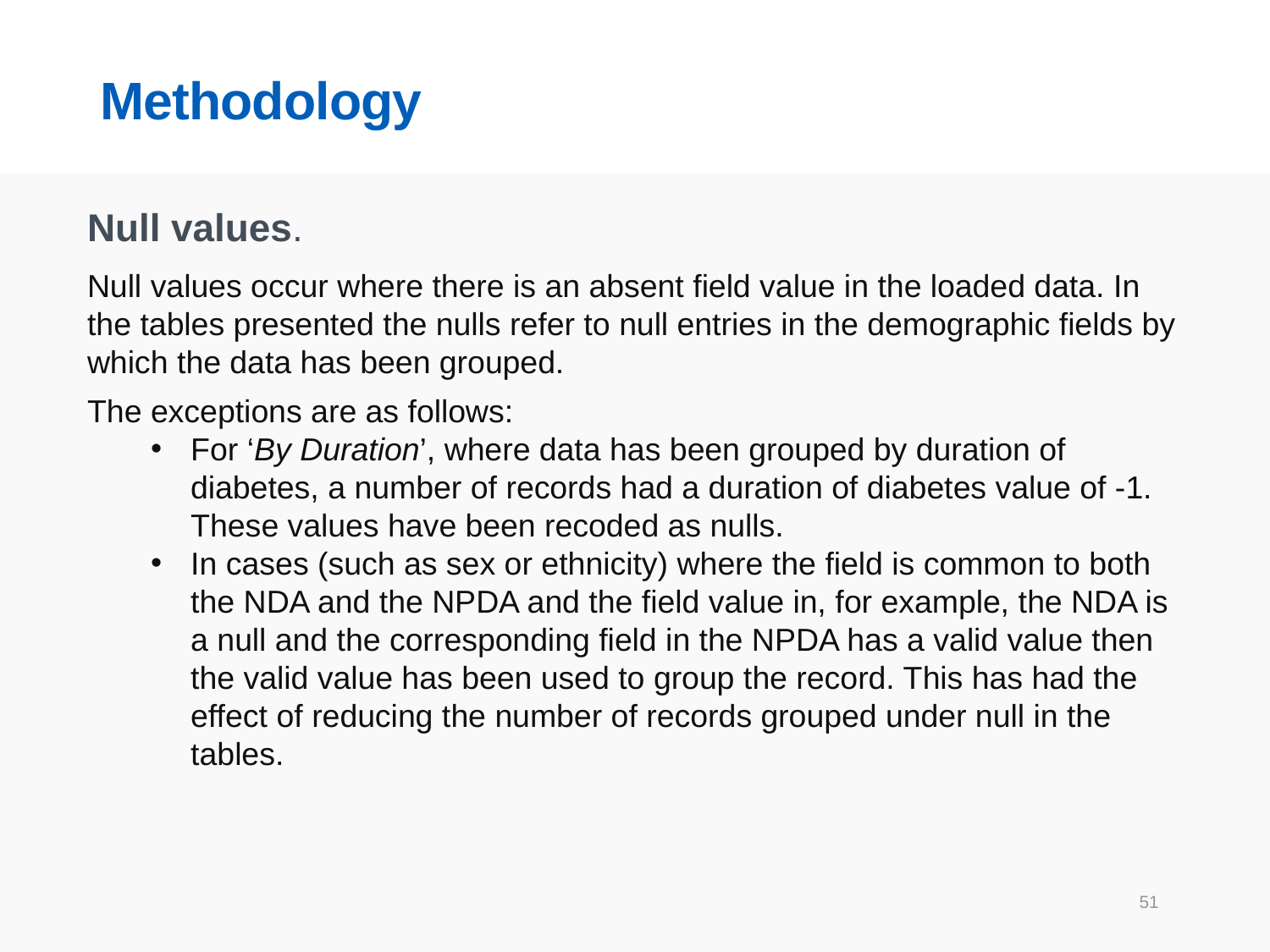

# Methodology
Null values.

Null values occur where there is an absent field value in the loaded data. In the tables presented the nulls refer to null entries in the demographic fields by which the data has been grouped.
The exceptions are as follows:
For ‘By Duration’, where data has been grouped by duration of diabetes, a number of records had a duration of diabetes value of -1. These values have been recoded as nulls.
In cases (such as sex or ethnicity) where the field is common to both the NDA and the NPDA and the field value in, for example, the NDA is a null and the corresponding field in the NPDA has a valid value then the valid value has been used to group the record. This has had the effect of reducing the number of records grouped under null in the tables.
51